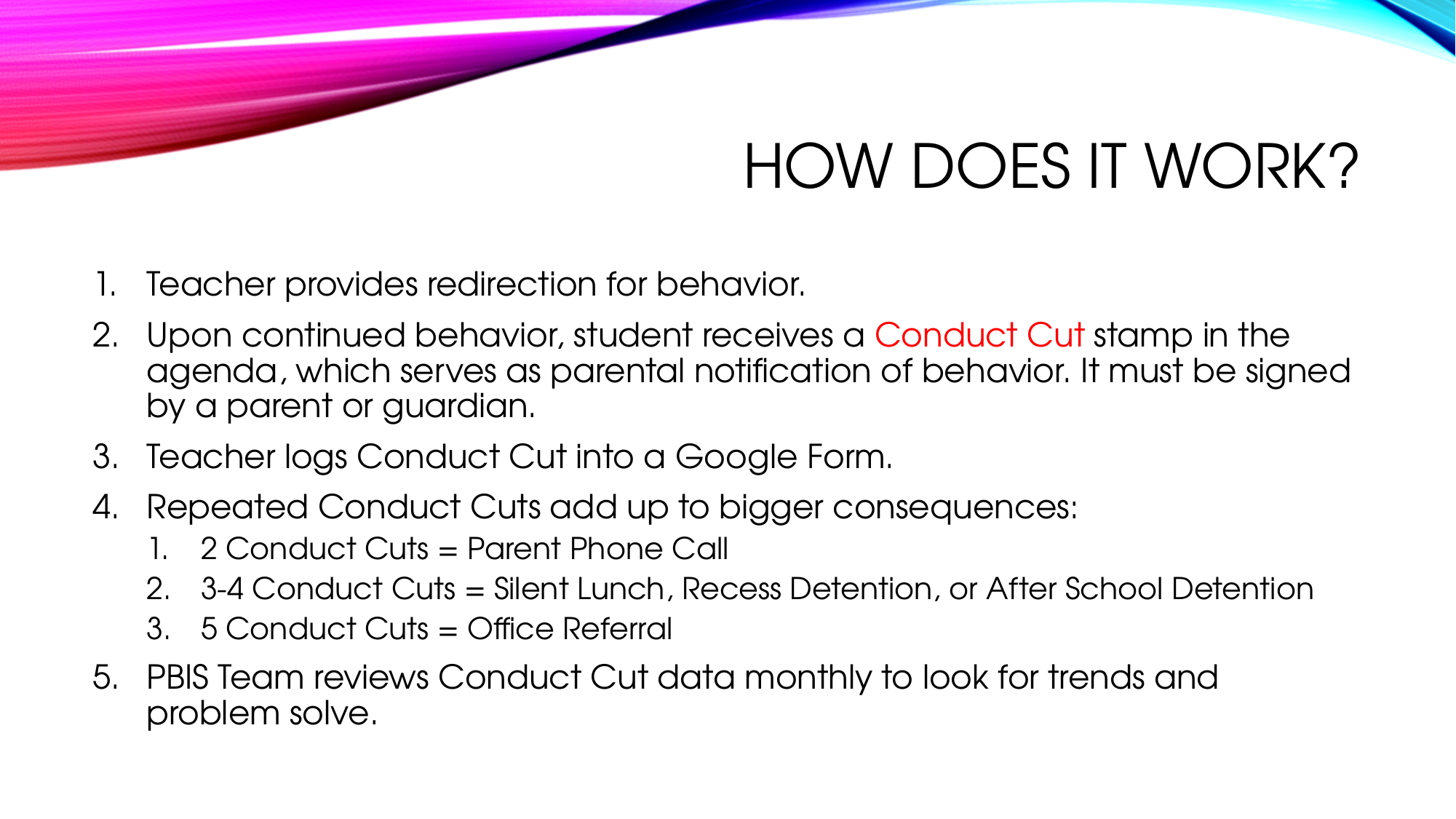

# How does it work?
Teacher provides redirection for behavior.
Upon continued behavior, student receives a Conduct Cut stamp in the agenda, which serves as parental notification of behavior. It must be signed by a parent or guardian.
Teacher logs Conduct Cut into a Google Form.
Repeated Conduct Cuts add up to bigger consequences:
2 Conduct Cuts = Parent Phone Call
3-4 Conduct Cuts = Silent Lunch, Recess Detention, or After School Detention
5 Conduct Cuts = Office Referral
PBIS Team reviews Conduct Cut data monthly to look for trends and problem solve.